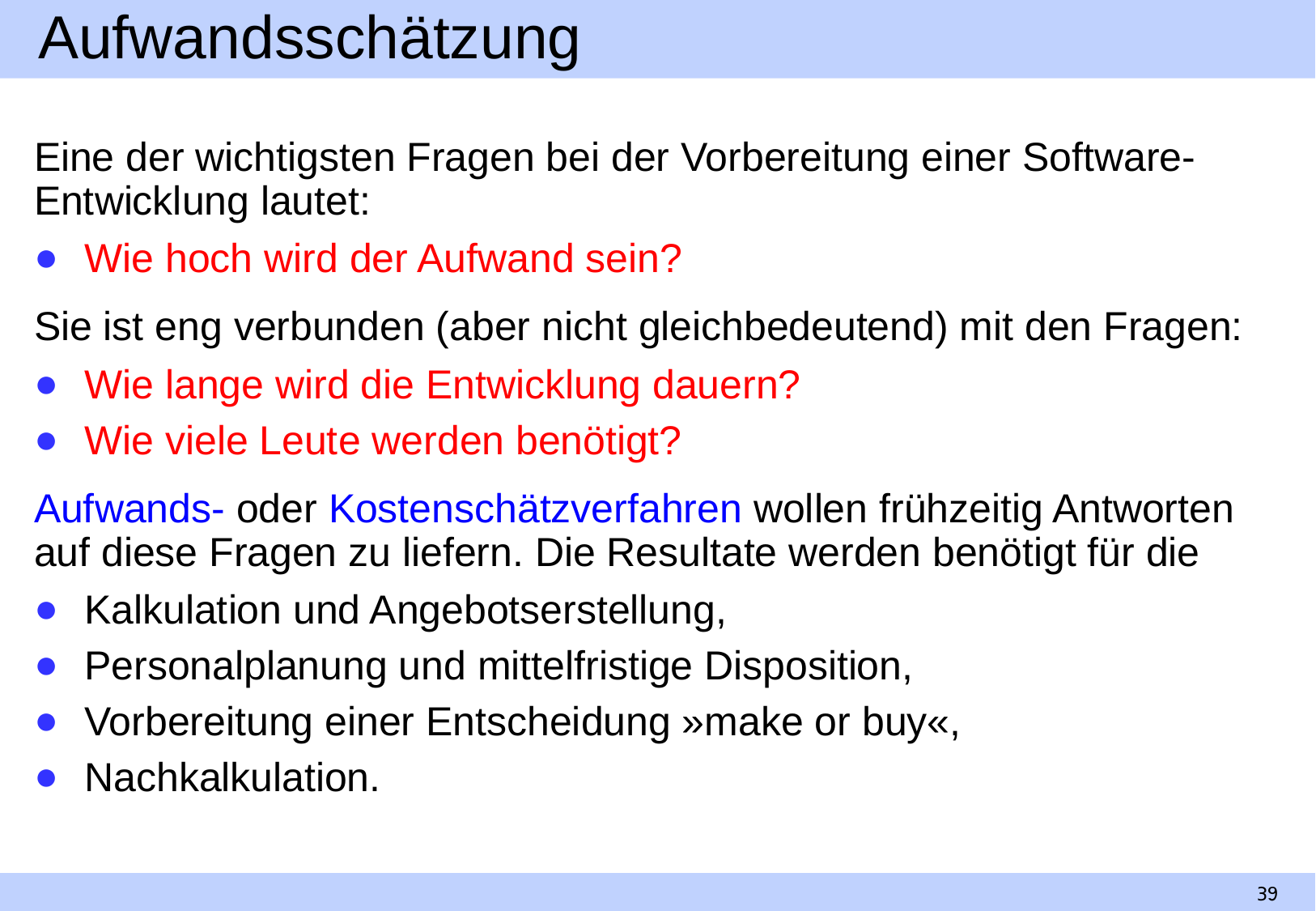

# Aufwandsschätzung
Eine der wichtigsten Fragen bei der Vorbereitung einer Software-Entwicklung lautet:
Wie hoch wird der Aufwand sein?
Sie ist eng verbunden (aber nicht gleichbedeutend) mit den Fragen:
Wie lange wird die Entwicklung dauern?
Wie viele Leute werden benötigt?
Aufwands- oder Kostenschätzverfahren wollen frühzeitig Antworten auf diese Fragen zu liefern. Die Resultate werden benötigt für die
Kalkulation und Angebotserstellung,
Personalplanung und mittelfristige Disposition,
Vorbereitung einer Entscheidung »make or buy«,
Nachkalkulation.
39